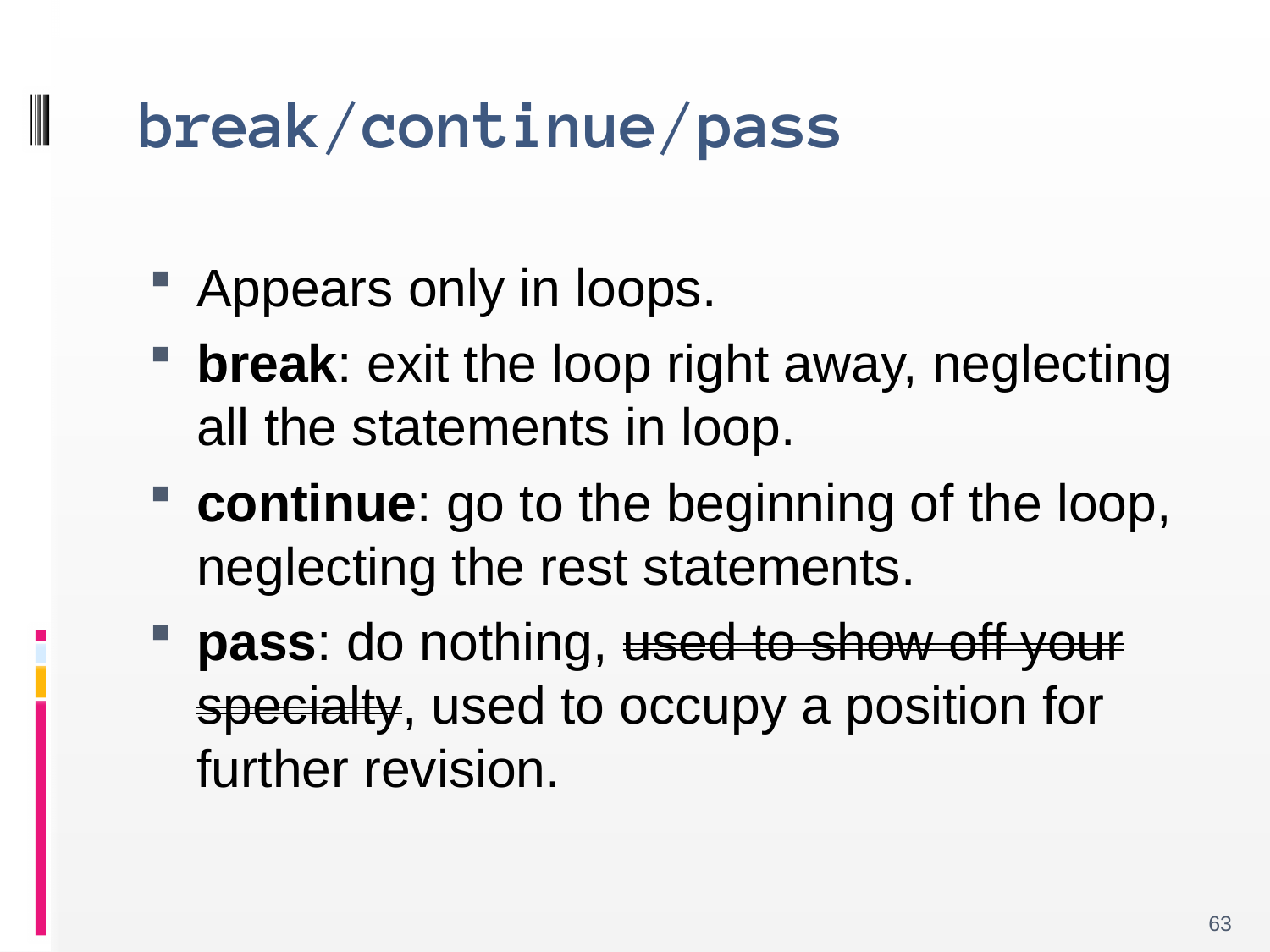

# break/continue/pass
Appears only in loops.
break: exit the loop right away, neglecting all the statements in loop.
continue: go to the beginning of the loop, neglecting the rest statements.
pass: do nothing, used to show off your specialty, used to occupy a position for further revision.
63